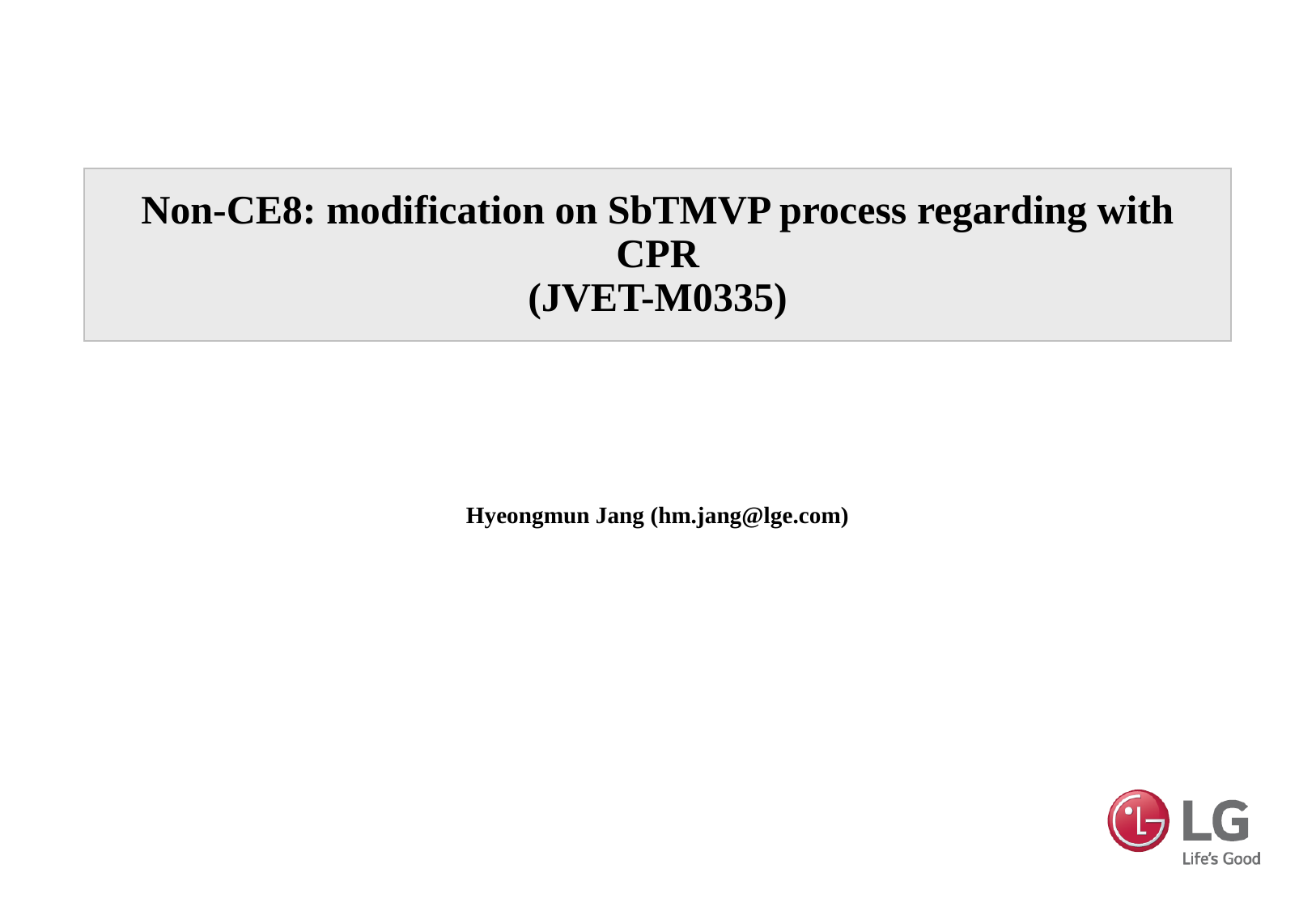

# Non-CE8: modification on SbTMVP process regarding with CPR (JVET-M0335)
Hyeongmun Jang (hm.jang@lge.com)